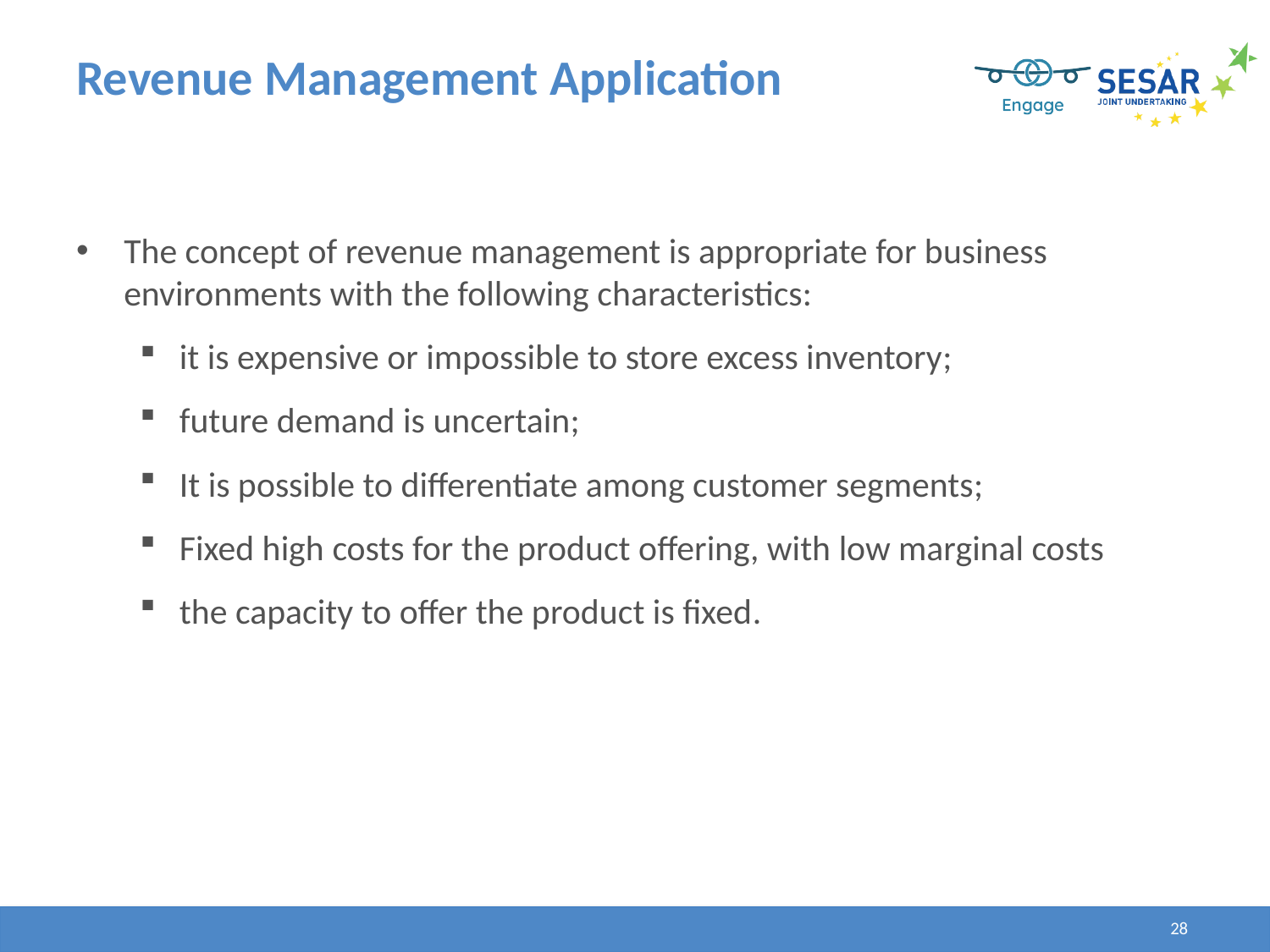

# Revenue Management Application
The concept of revenue management is appropriate for business environments with the following characteristics:
it is expensive or impossible to store excess inventory;
future demand is uncertain;
It is possible to differentiate among customer segments;
Fixed high costs for the product offering, with low marginal costs
the capacity to offer the product is fixed.

28